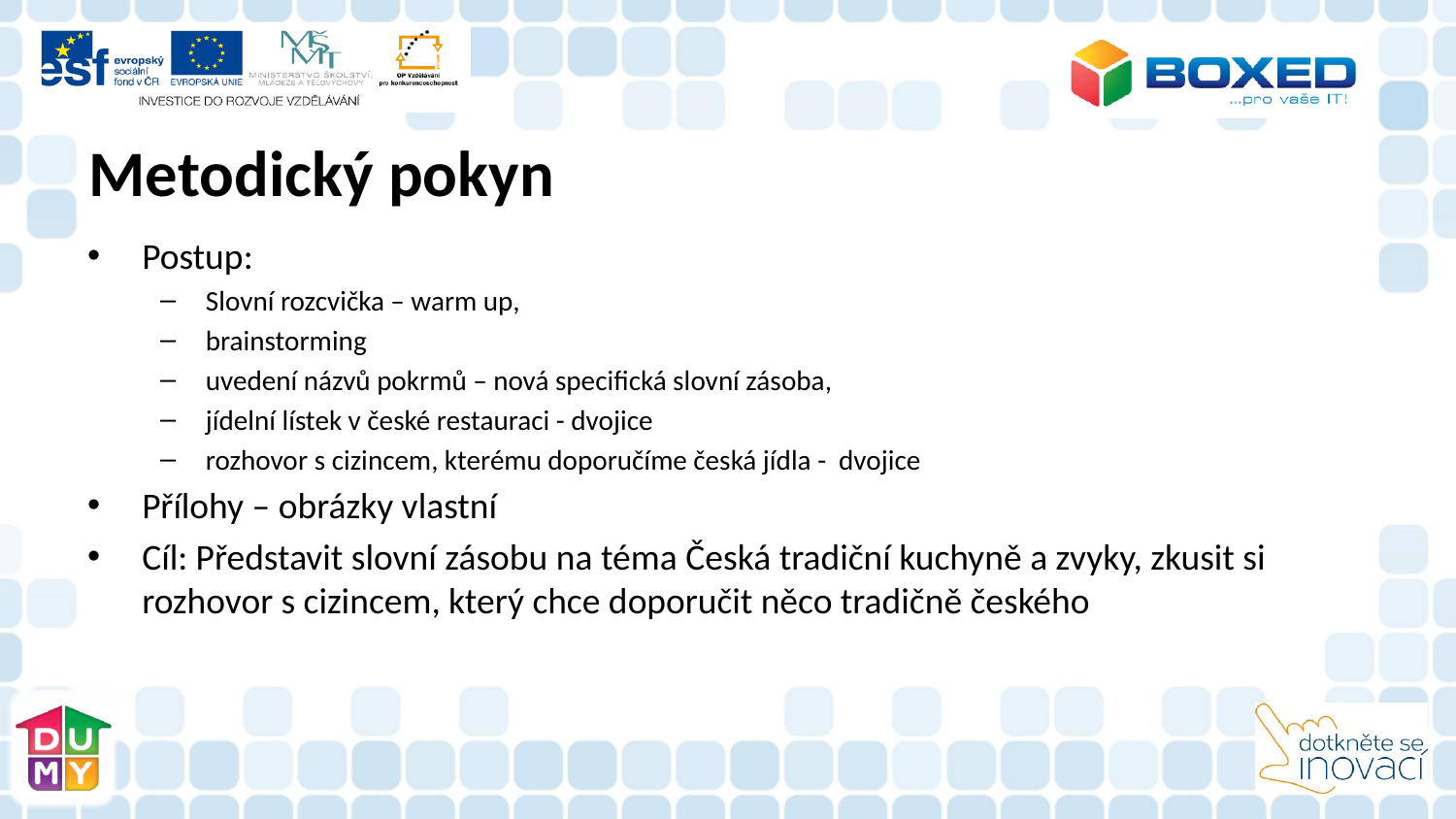

# Metodický pokyn
Postup:
Slovní rozcvička – warm up,
brainstorming
uvedení názvů pokrmů – nová specifická slovní zásoba,
jídelní lístek v české restauraci - dvojice
rozhovor s cizincem, kterému doporučíme česká jídla -  dvojice
Přílohy – obrázky vlastní
Cíl: Představit slovní zásobu na téma Česká tradiční kuchyně a zvyky, zkusit si rozhovor s cizincem, který chce doporučit něco tradičně českého